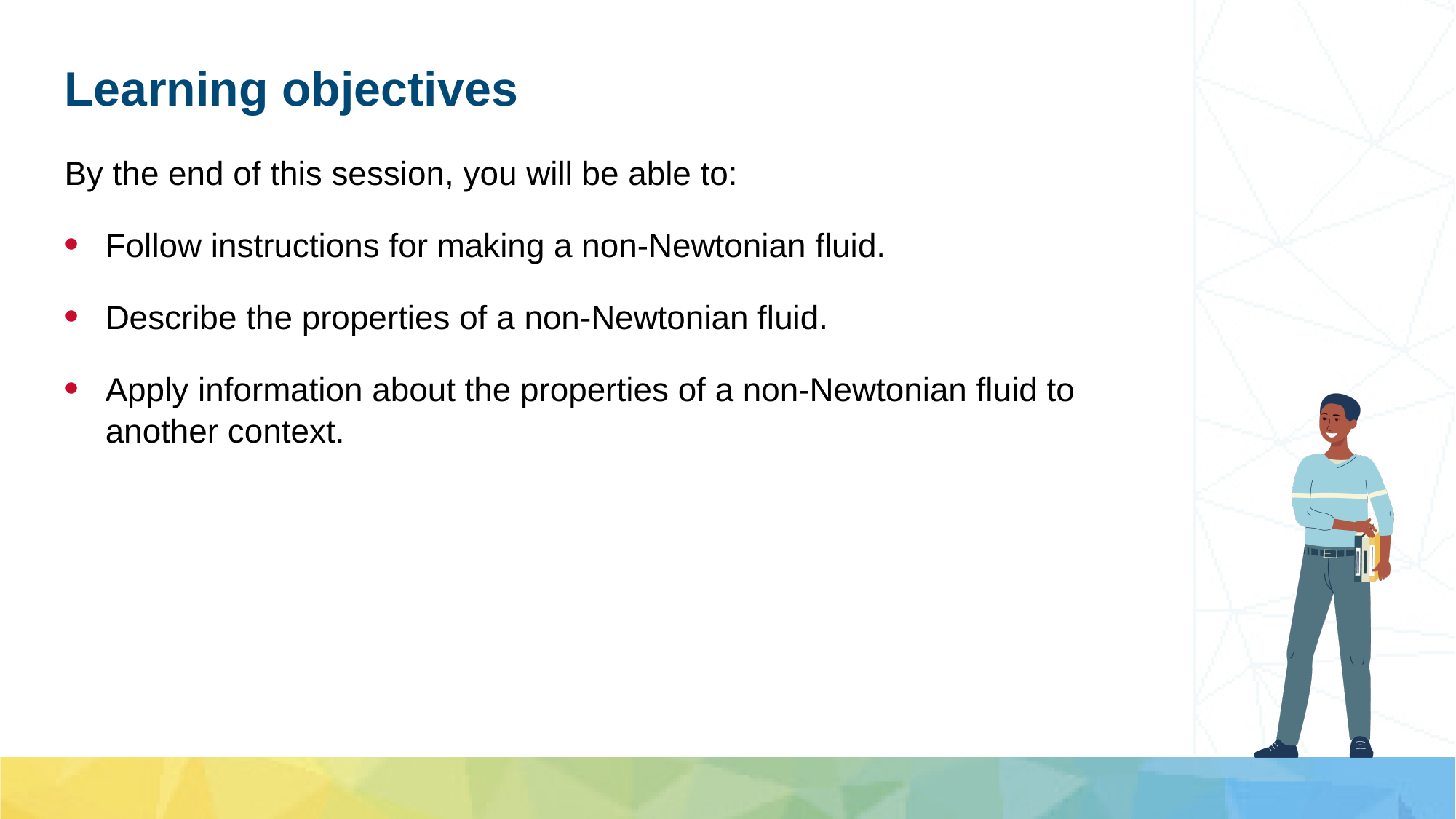

# Learning objectives
By the end of this session, you will be able to:
Follow instructions for making a non-Newtonian fluid.
Describe the properties of a non-Newtonian fluid.
Apply information about the properties of a non-Newtonian fluid to another context.